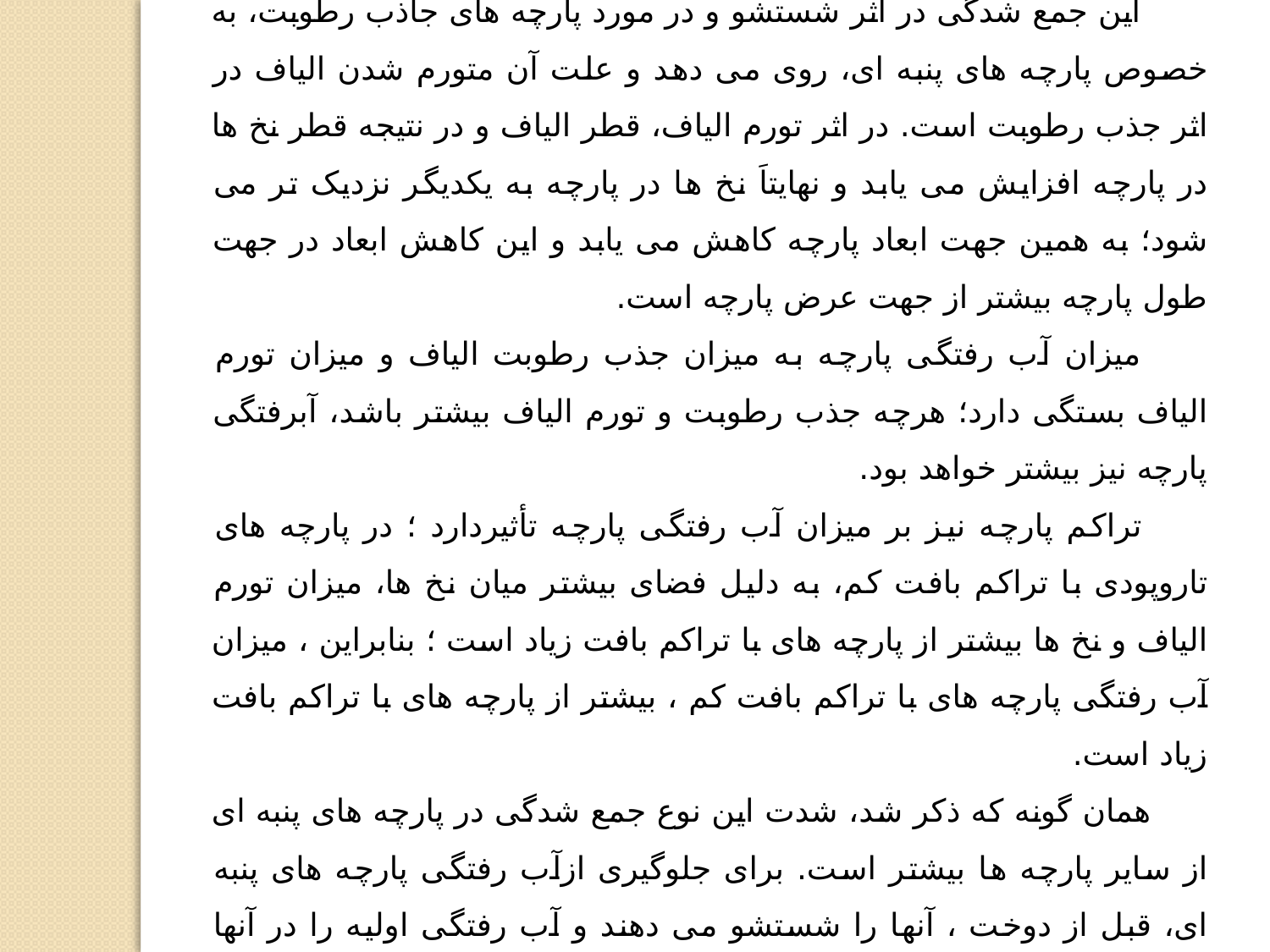

ب ) آبرفت  ناشی از تورم :
    این جمع شدگی در اثر شستشو و در مورد پارچه های جاذب رطوبت، به خصوص پارچه های پنبه ای، روی می دهد و علت آن متورم شدن الیاف در اثر جذب رطوبت است. در اثر تورم الیاف، قطر الیاف و در نتیجه قطر نخ ها در پارچه افزایش می یابد و نهایتاَ نخ ها در پارچه به یکدیگر نزدیک تر می شود؛ به همین جهت ابعاد پارچه کاهش می یابد و این کاهش ابعاد در جهت طول پارچه بیشتر از جهت عرض پارچه است.
   میزان آب رفتگی پارچه به میزان جذب رطوبت الیاف و میزان تورم الیاف بستگی دارد؛ هرچه جذب رطوبت و تورم الیاف بیشتر باشد، آبرفتگی پارچه نیز بیشتر خواهد بود.
   تراکم پارچه نیز بر میزان آب رفتگی پارچه تأثیردارد ؛ در پارچه های تاروپودی با تراکم بافت کم، به دلیل فضای بیشتر میان نخ ها، میزان تورم الیاف و نخ ها بیشتر از پارچه های با تراکم بافت زیاد است ؛ بنابراین ، میزان آب رفتگی پارچه های با تراکم بافت کم ، بیشتر از پارچه های با تراکم بافت زیاد است.
   همان گونه که ذکر شد، شدت این نوع جمع شدگی در پارچه های پنبه ای از سایر پارچه ها بیشتر است. برای جلوگیری ازآب رفتگی پارچه های پنبه ای، قبل از دوخت ، آنها را شستشو می دهند و آب رفتگی اولیه را در آنها ایجاد می کنند تا در شستشوهای بعدی دچار آب رفتگی نشود.